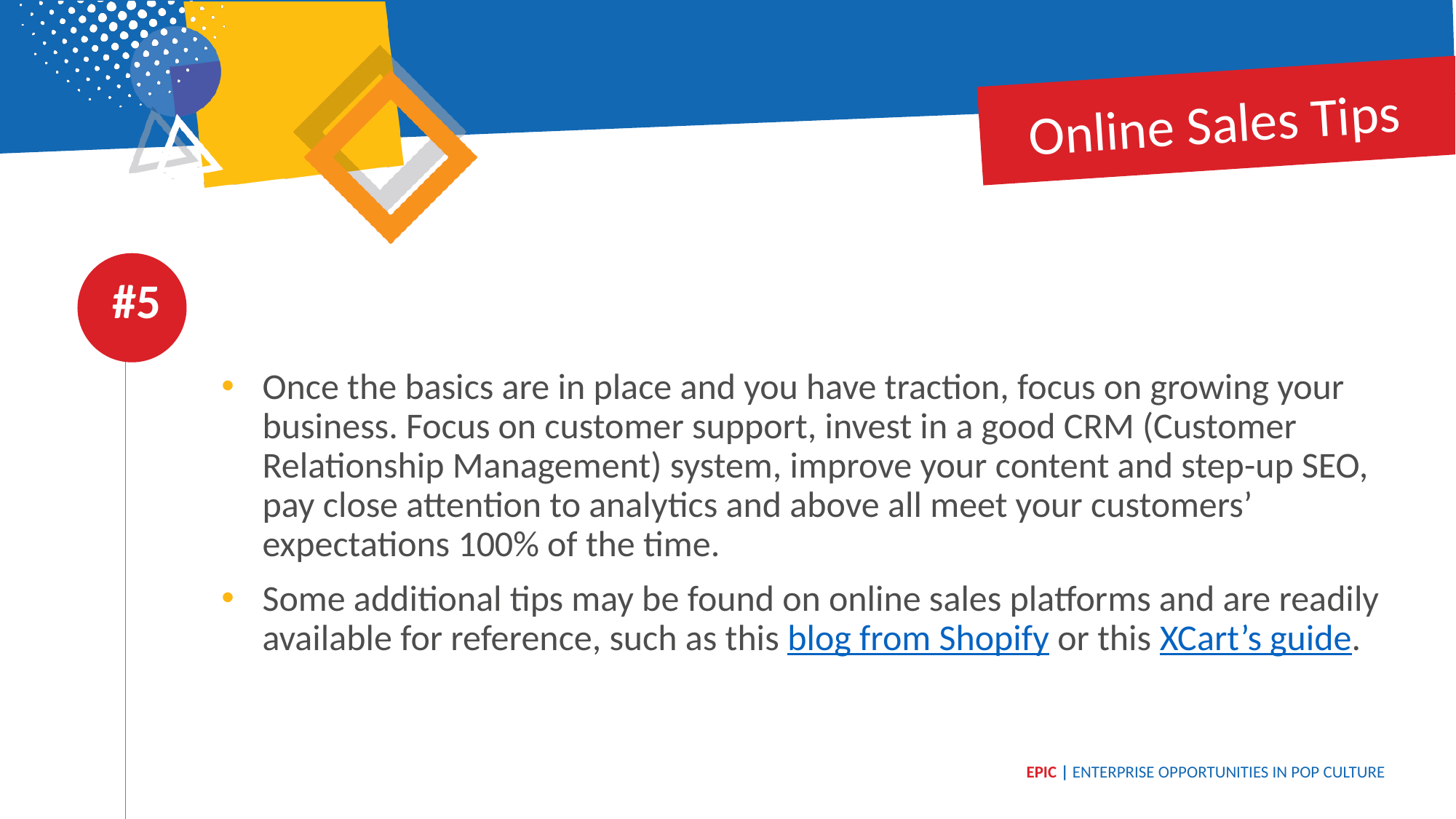

Online Sales Tips

#5
Once the basics are in place and you have traction, focus on growing your business. Focus on customer support, invest in a good CRM (Customer Relationship Management) system, improve your content and step-up SEO, pay close attention to analytics and above all meet your customers’ expectations 100% of the time.
Some additional tips may be found on online sales platforms and are readily available for reference, such as this blog from Shopify or this XCart’s guide.